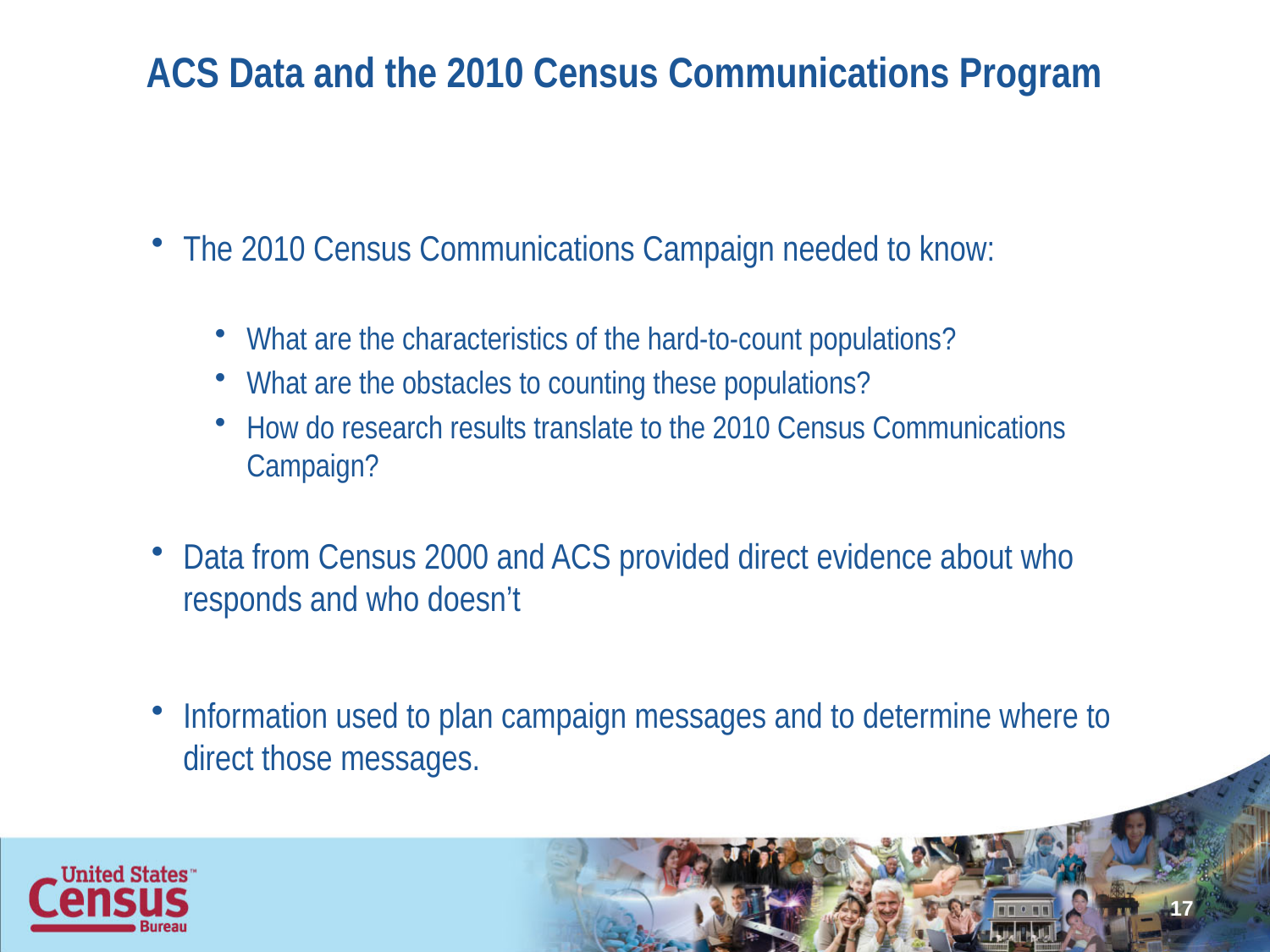

# ACS Data and the 2010 Census Communications Program

The 2010 Census Communications Campaign needed to know:

What are the characteristics of the hard-to-count populations?
What are the obstacles to counting these populations?
How do research results translate to the 2010 Census Communications Campaign?

Data from Census 2000 and ACS provided direct evidence about who responds and who doesn’t

Information used to plan campaign messages and to determine where to direct those messages.

17